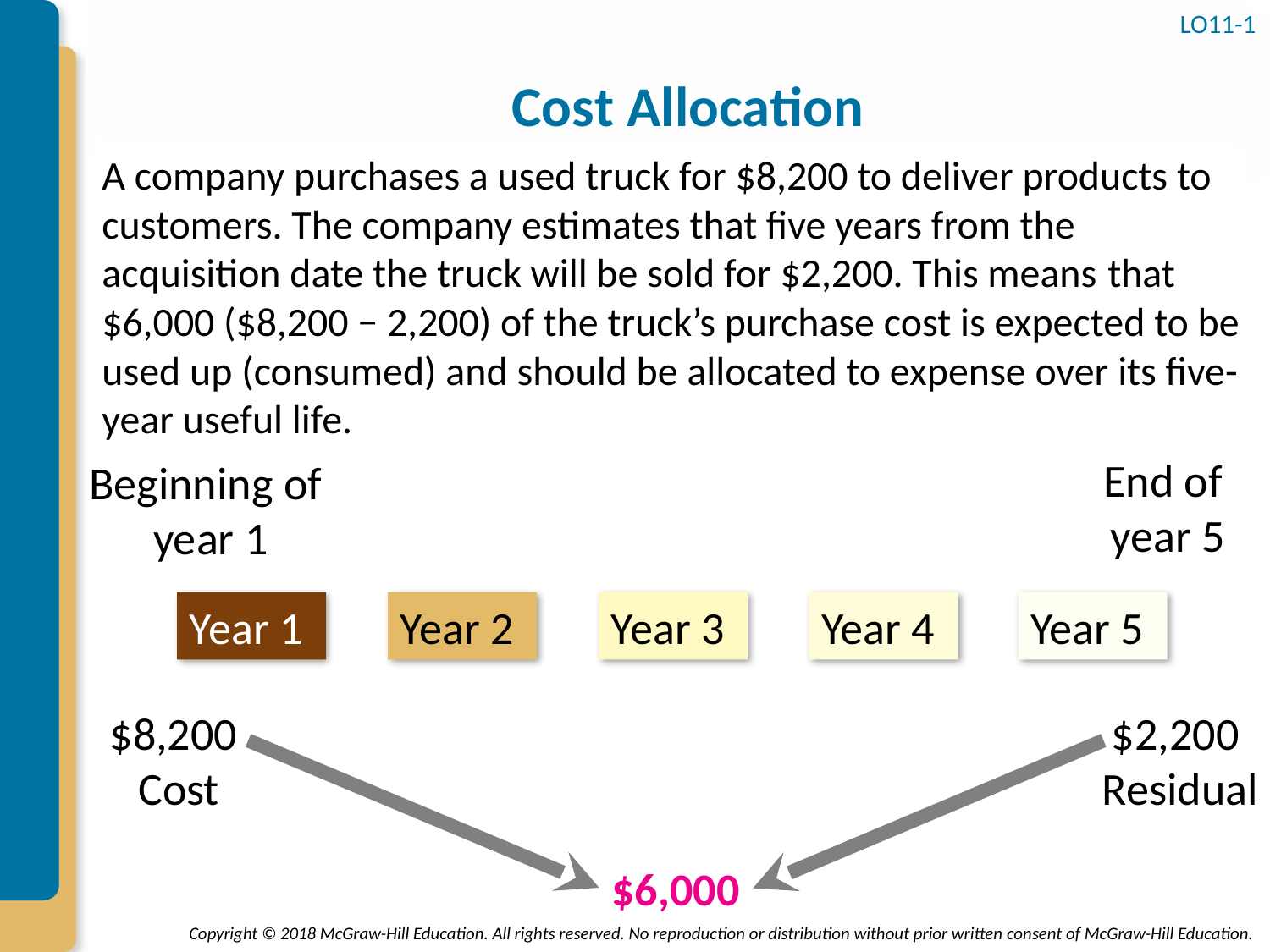

# Cost Allocation
LO11-1
A company purchases a used truck for $8,200 to deliver products to customers. The company estimates that five years from the acquisition date the truck will be sold for $2,200. This means that $6,000 ($8,200 − 2,200) of the truck’s purchase cost is expected to be used up (consumed) and should be allocated to expense over its five-year useful life.
End of
year 5
Beginning of
year 1
Year 1
Year 2
Year 3
Year 4
Year 5
$8,200
Cost
$2,200
Residual
$6,000